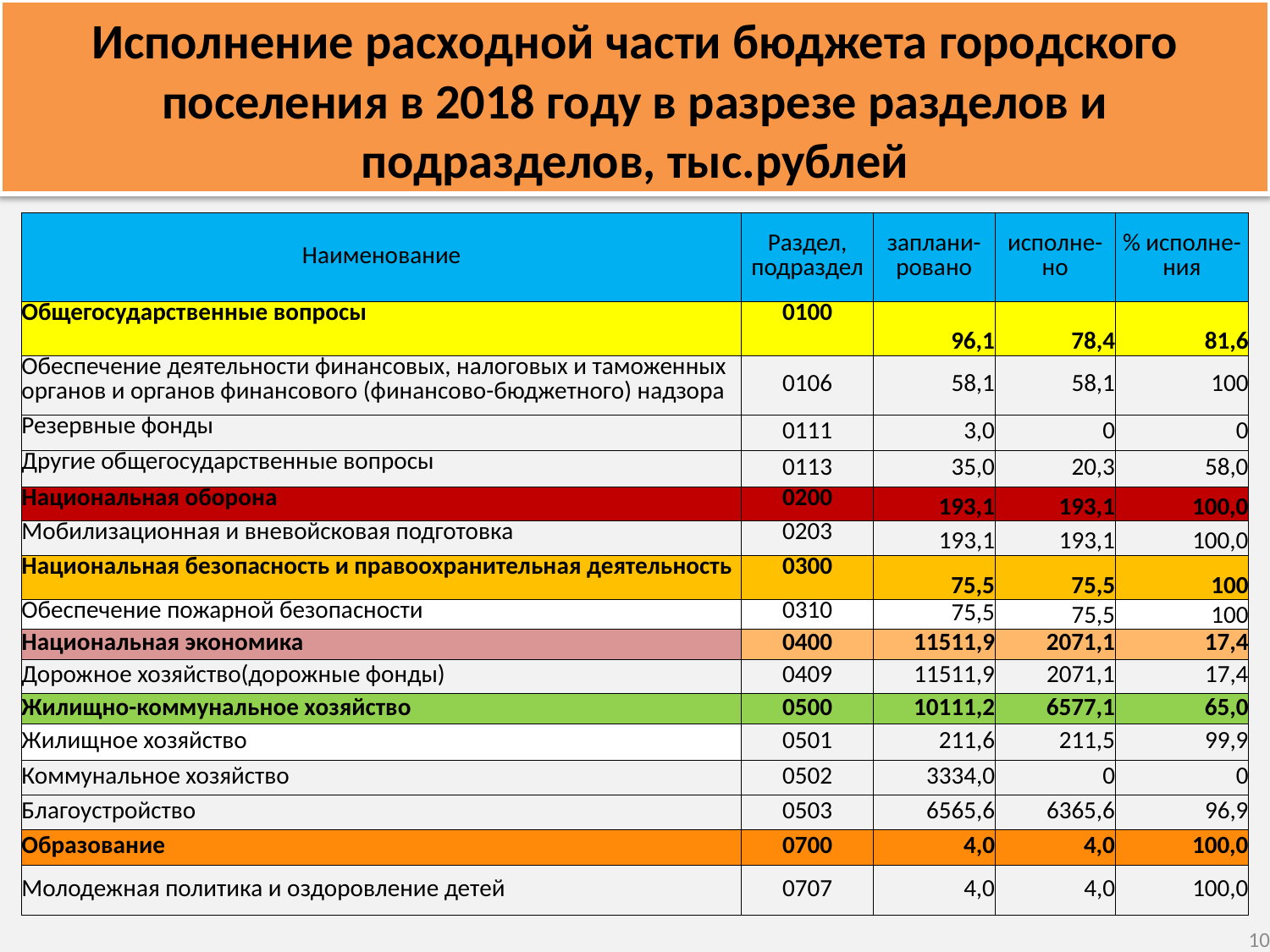

Исполнение расходной части бюджета городского поселения в 2018 году в разрезе разделов и подразделов, тыс.рублей
| Наименование | Раздел, подраздел | заплани-ровано | исполне- но | % исполне-ния |
| --- | --- | --- | --- | --- |
| Общегосударственные вопросы | 0100 | 96,1 | 78,4 | 81,6 |
| Обеспечение деятельности финансовых, налоговых и таможенных органов и органов финансового (финансово-бюджетного) надзора | 0106 | 58,1 | 58,1 | 100 |
| Резервные фонды | 0111 | 3,0 | 0 | 0 |
| Другие общегосударственные вопросы | 0113 | 35,0 | 20,3 | 58,0 |
| Национальная оборона | 0200 | 193,1 | 193,1 | 100,0 |
| Мобилизационная и вневойсковая подготовка | 0203 | 193,1 | 193,1 | 100,0 |
| Национальная безопасность и правоохранительная деятельность | 0300 | 75,5 | 75,5 | 100 |
| Обеспечение пожарной безопасности | 0310 | 75,5 | 75,5 | 100 |
| Национальная экономика | 0400 | 11511,9 | 2071,1 | 17,4 |
| Дорожное хозяйство(дорожные фонды) | 0409 | 11511,9 | 2071,1 | 17,4 |
| Жилищно-коммунальное хозяйство | 0500 | 10111,2 | 6577,1 | 65,0 |
| Жилищное хозяйство | 0501 | 211,6 | 211,5 | 99,9 |
| Коммунальное хозяйство | 0502 | 3334,0 | 0 | 0 |
| Благоустройство | 0503 | 6565,6 | 6365,6 | 96,9 |
| Образование | 0700 | 4,0 | 4,0 | 100,0 |
| Молодежная политика и оздоровление детей | 0707 | 4,0 | 4,0 | 100,0 |
10